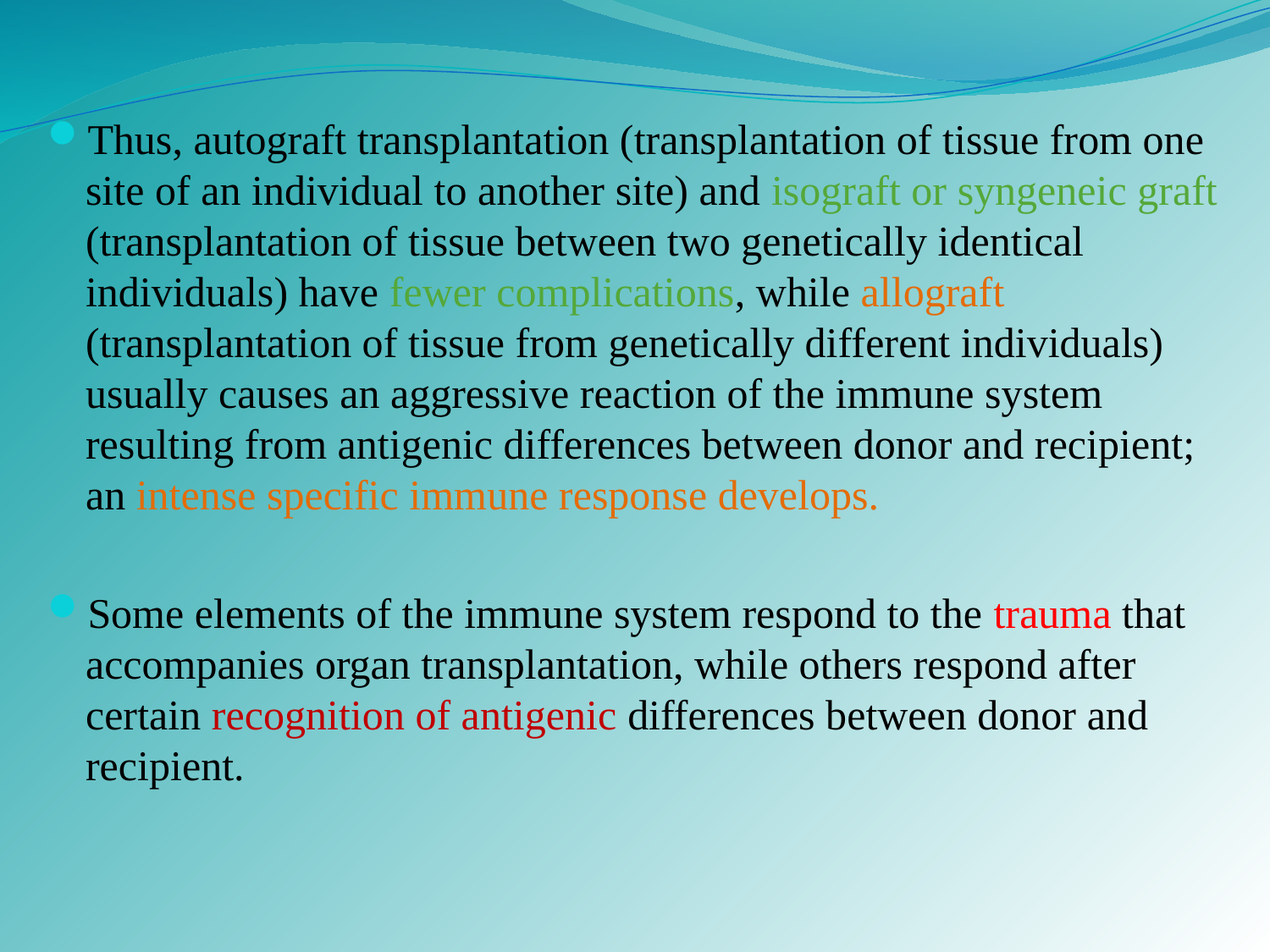

Thus, autograft transplantation (transplantation of tissue from one site of an individual to another site) and isograft or syngeneic graft (transplantation of tissue between two genetically identical individuals) have fewer complications, while allograft (transplantation of tissue from genetically different individuals) usually causes an aggressive reaction of the immune system resulting from antigenic differences between donor and recipient; an intense specific immune response develops.

Some elements of the immune system respond to the trauma that accompanies organ transplantation, while others respond after certain recognition of antigenic differences between donor and recipient.